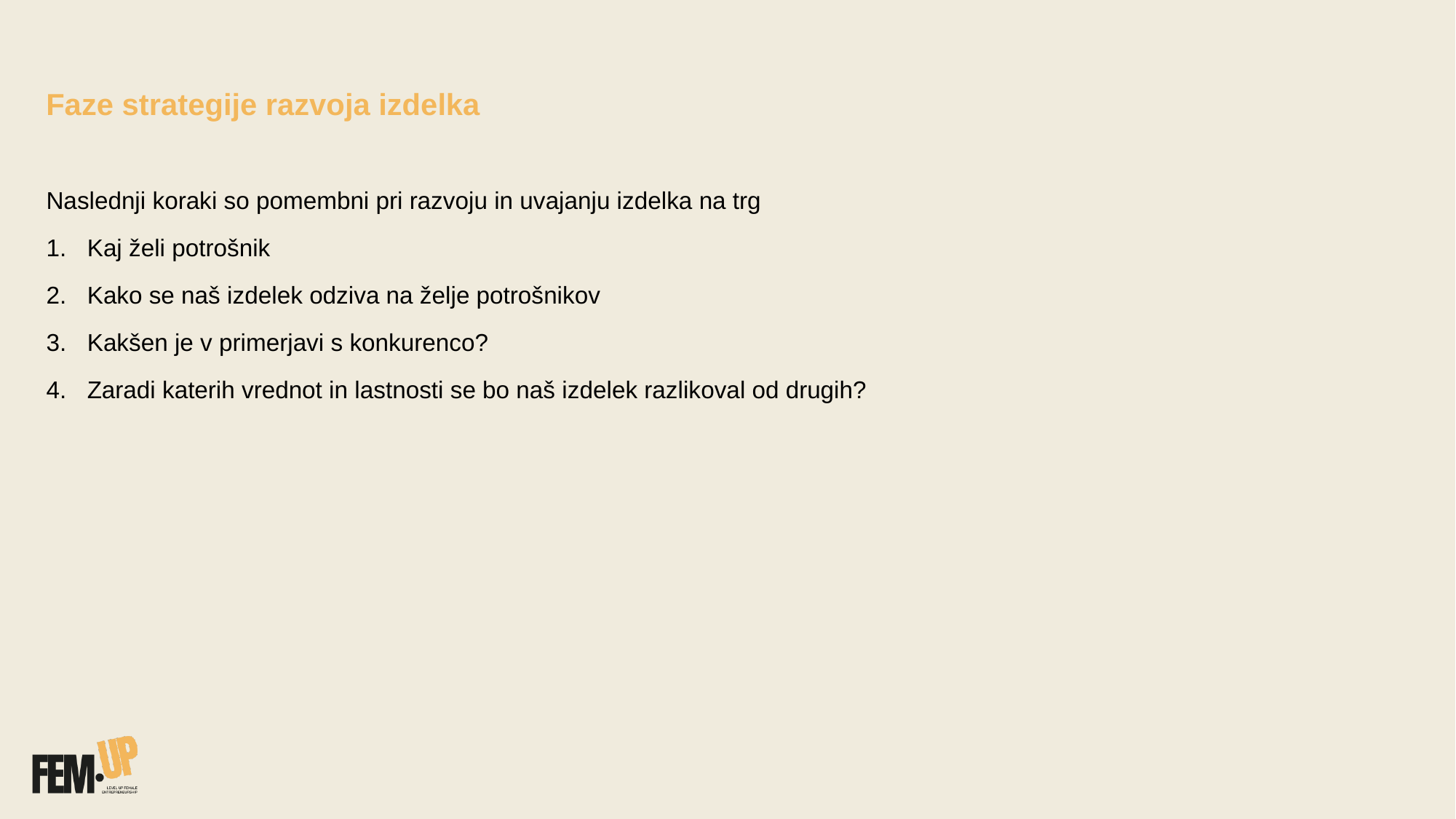

Faze strategije razvoja izdelka​

Naslednji koraki so pomembni pri razvoju in uvajanju izdelka na trg
Kaj želi potrošnik
Kako se naš izdelek odziva na želje potrošnikov
Kakšen je v primerjavi s konkurenco?
Zaradi katerih vrednot in lastnosti se bo naš izdelek razlikoval od drugih?

​